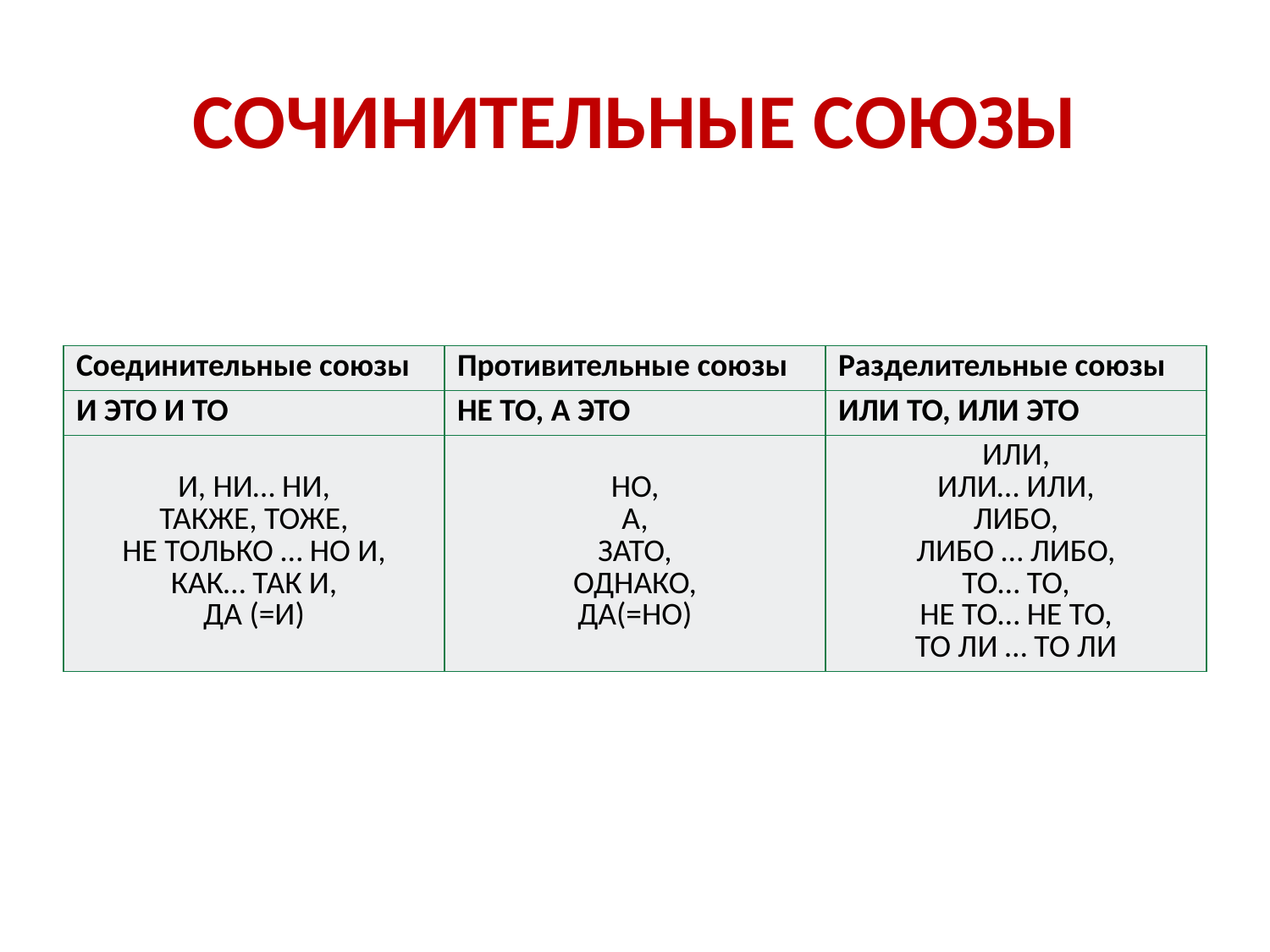

# СОЧИНИТЕЛЬНЫЕ СОЮЗЫ
| Соединительные союзы | Противительные союзы | Разделительные союзы |
| --- | --- | --- |
| И ЭТО И ТО | НЕ ТО, А ЭТО | ИЛИ ТО, ИЛИ ЭТО |
| И, НИ… НИ, ТАКЖЕ, ТОЖЕ, НЕ ТОЛЬКО … НО И, КАК… ТАК И, ДА (=И) | НО, А, ЗАТО, ОДНАКО, ДА(=НО) | ИЛИ, ИЛИ… ИЛИ, ЛИБО, ЛИБО … ЛИБО, ТО… ТО, НЕ ТО… НЕ ТО, ТО ЛИ … ТО ЛИ |